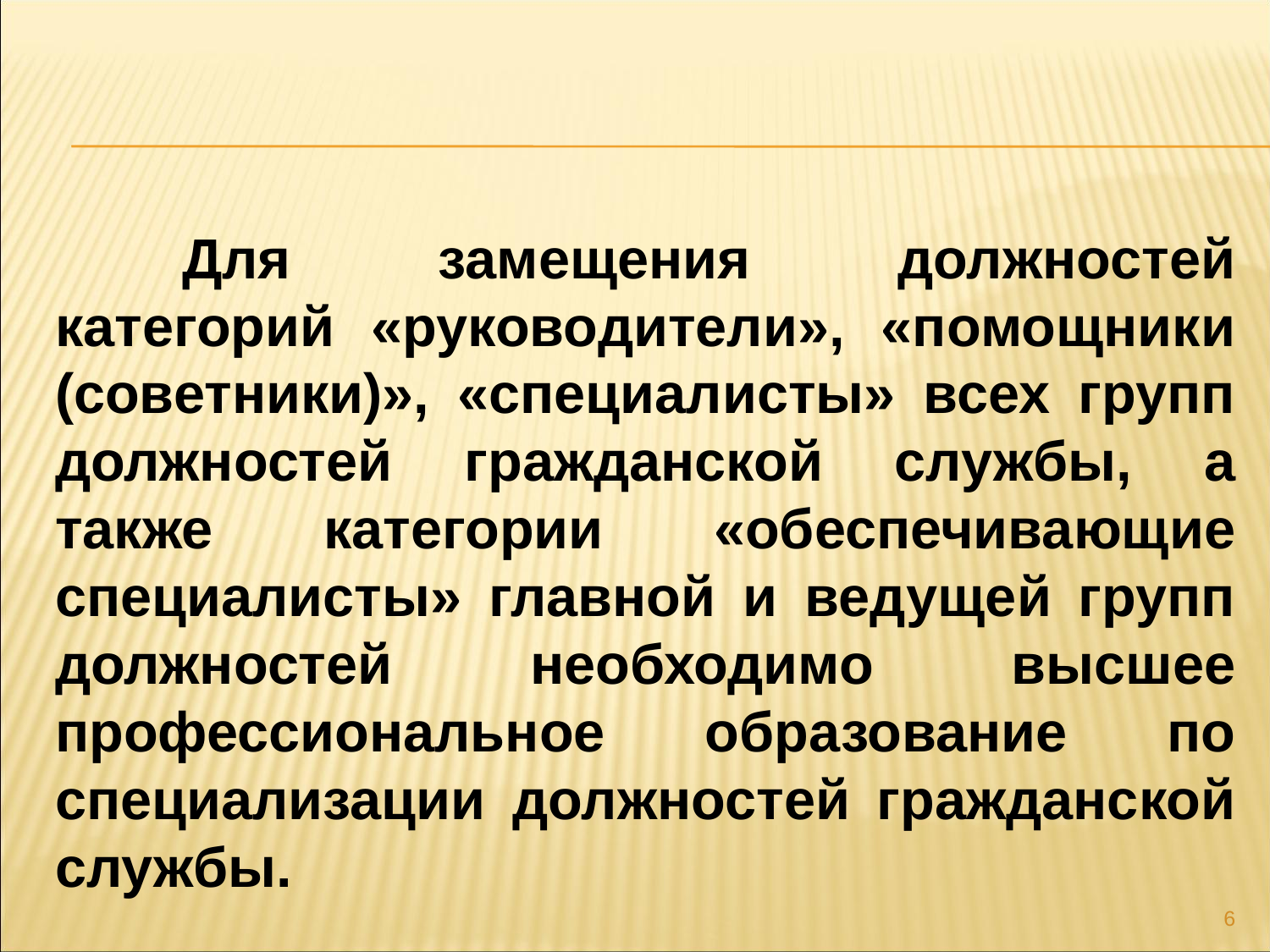

Для замещения должностей категорий «руководители», «помощники (советники)», «специалисты» всех групп должностей гражданской службы, а также категории «обеспечивающие специалисты» главной и ведущей групп должностей необходимо высшее профессиональное образование по специализации должностей гражданской службы.
6